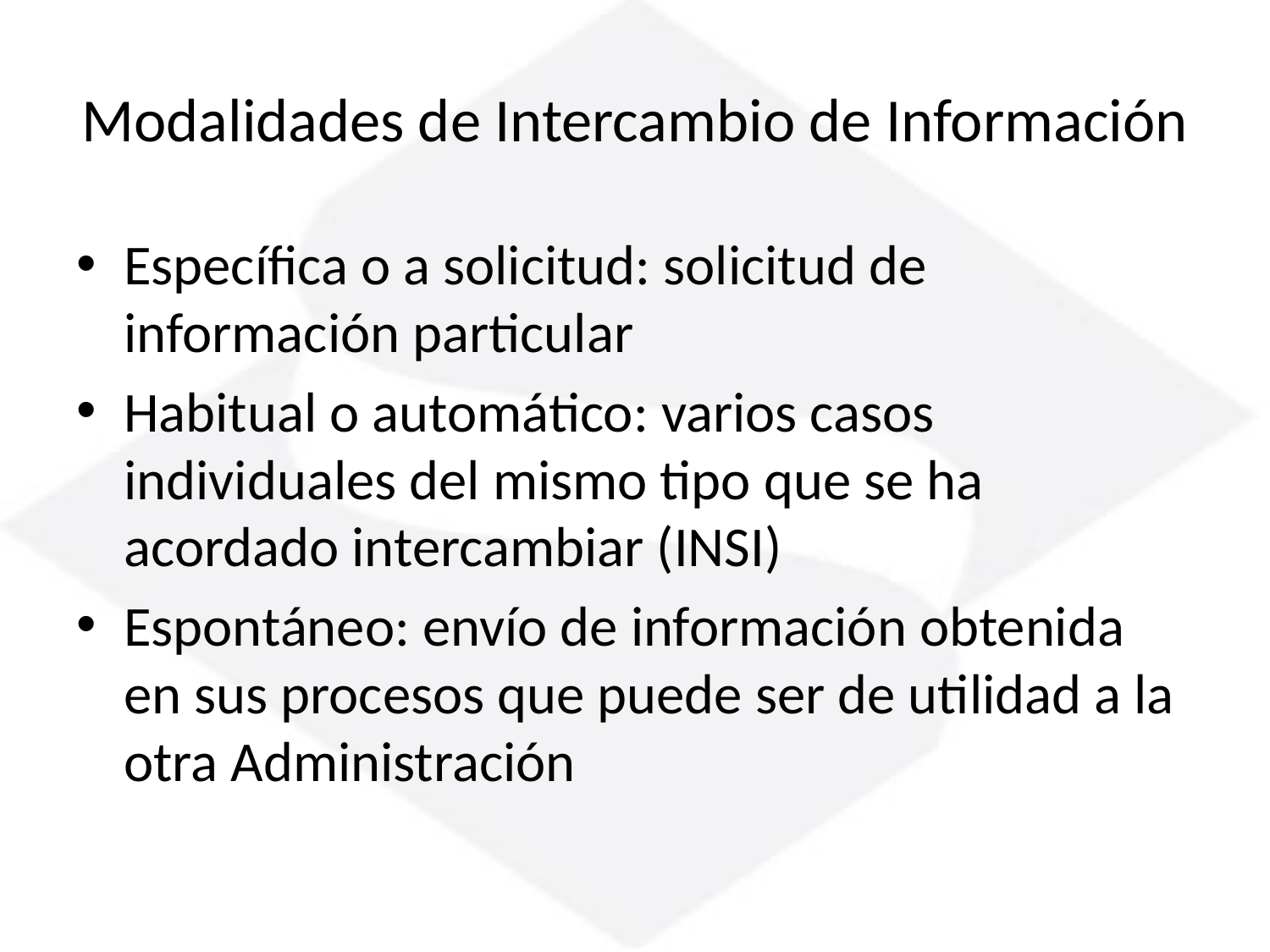

# Modalidades de Intercambio de Información
Específica o a solicitud: solicitud de información particular
Habitual o automático: varios casos individuales del mismo tipo que se ha acordado intercambiar (INSI)
Espontáneo: envío de información obtenida en sus procesos que puede ser de utilidad a la otra Administración